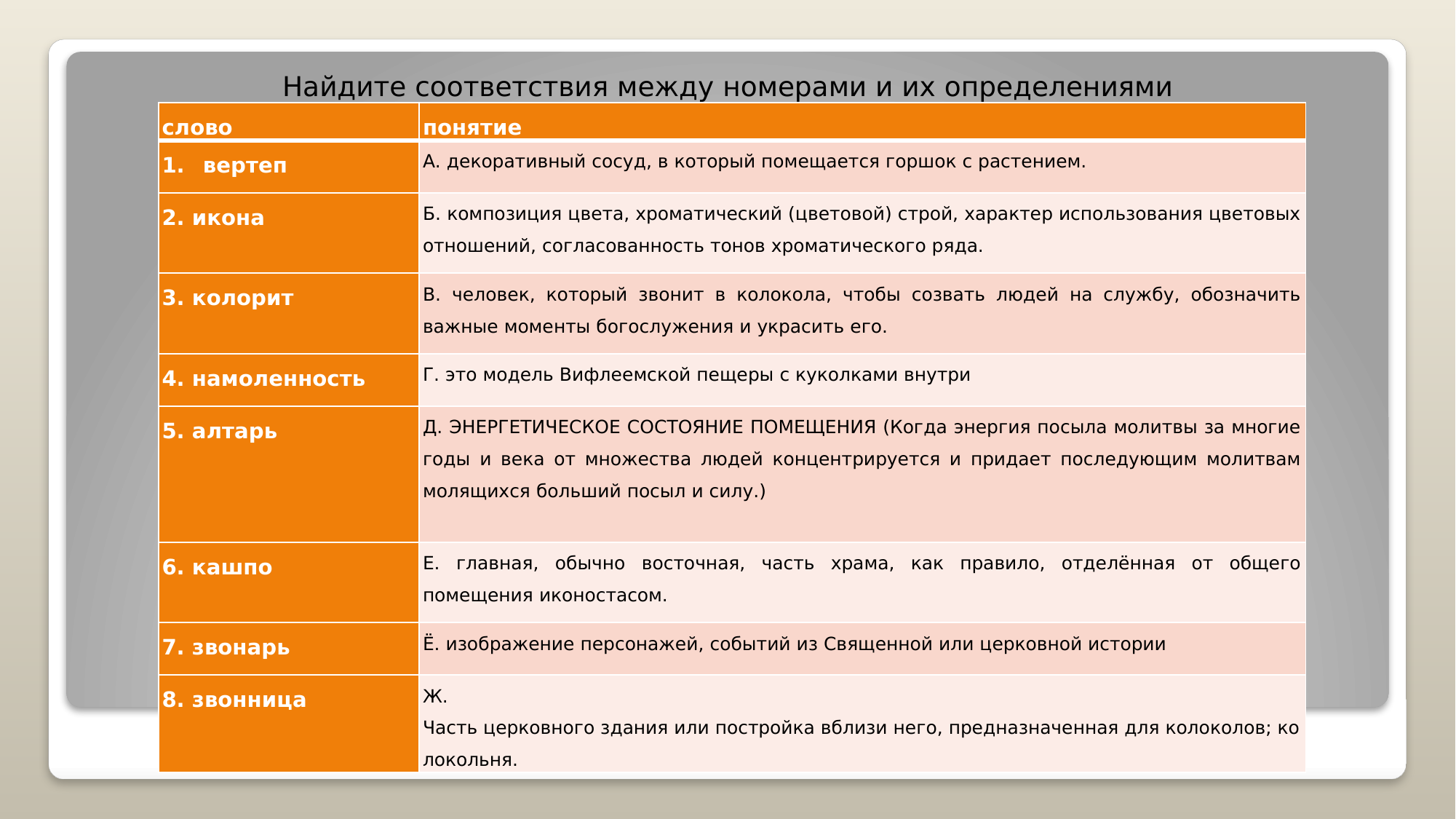

Найдите соответствия между номерами и их определениями

| слово | понятие |
| --- | --- |
| вертеп | А. декоративный сосуд, в который помещается горшок с растением. |
| 2. икона | Б. композиция цвета, хроматический (цветовой) строй, характер использования цветовых отношений, согласованность тонов хроматического ряда. |
| 3. колорит | В. человек, который звонит в колокола, чтобы созвать людей на службу, обозначить важные моменты богослужения и украсить его. |
| 4. намоленность | Г. это модель Вифлеемской пещеры с куколками внутри |
| 5. алтарь | Д. ЭНЕРГЕТИЧЕСКОЕ СОСТОЯНИЕ ПОМЕЩЕНИЯ (Когда энергия посыла молитвы за многие годы и века от множества людей концентрируется и придает последующим молитвам молящихся больший посыл и силу.) |
| 6. кашпо | Е. главная, обычно восточная, часть храма, как правило, отделённая от общего помещения иконостасом. |
| 7. звонарь | Ё. изображение персонажей, событий из Священной или церковной истории |
| 8. звонница | Ж. Часть церковного здания или постройка вблизи него, предназначенная для колоколов; колокольня. |
#